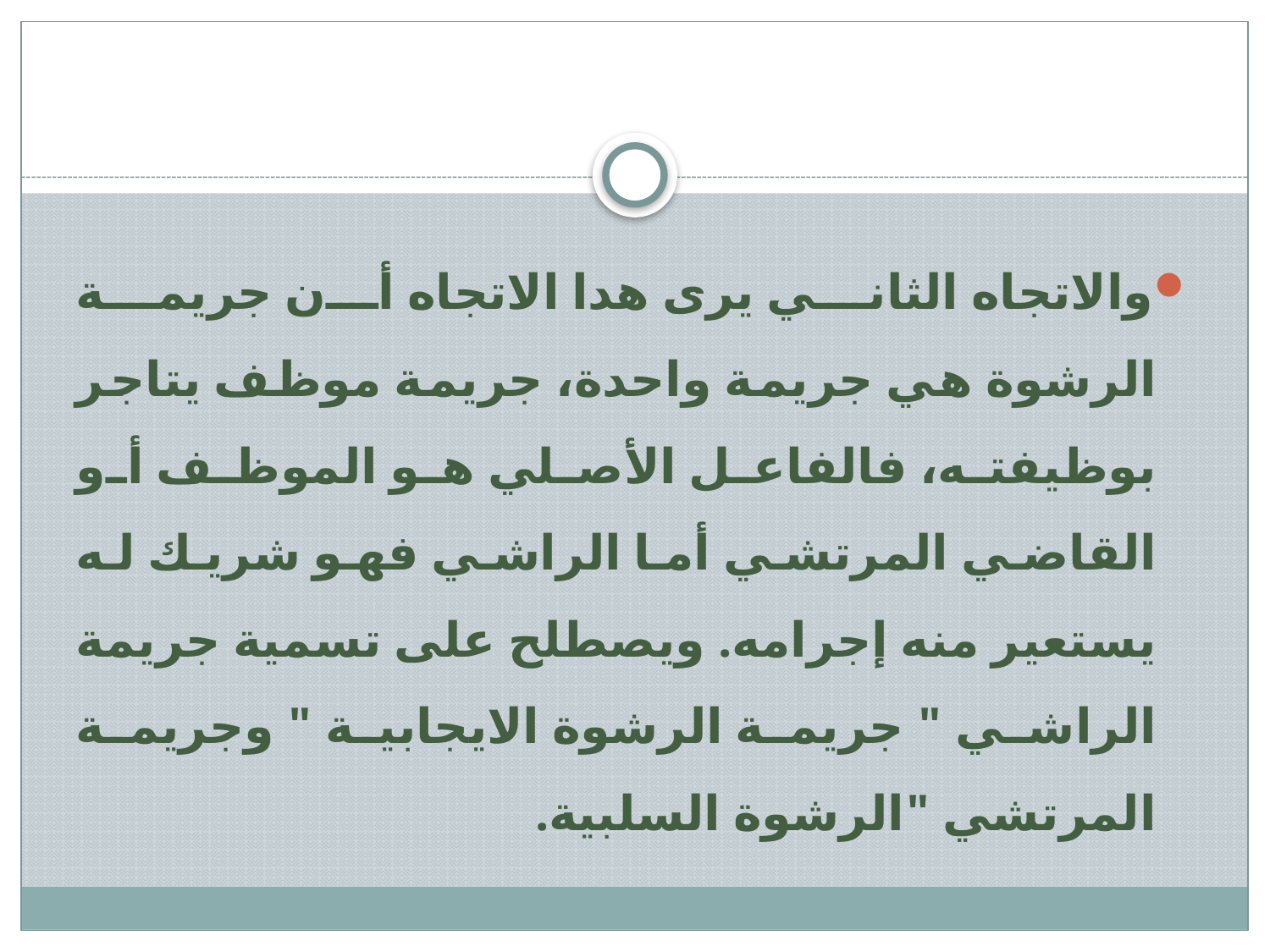

والاتجاه الثاني يرى هدا الاتجاه أن جريمة الرشوة هي جريمة واحدة، جريمة موظف يتاجر بوظيفته، فالفاعل الأصلي هو الموظف أو القاضي المرتشي أما الراشي فهو شريك له يستعير منه إجرامه. ويصطلح على تسمية جريمة الراشي " جريمة الرشوة الايجابية " وجريمة المرتشي "الرشوة السلبية.